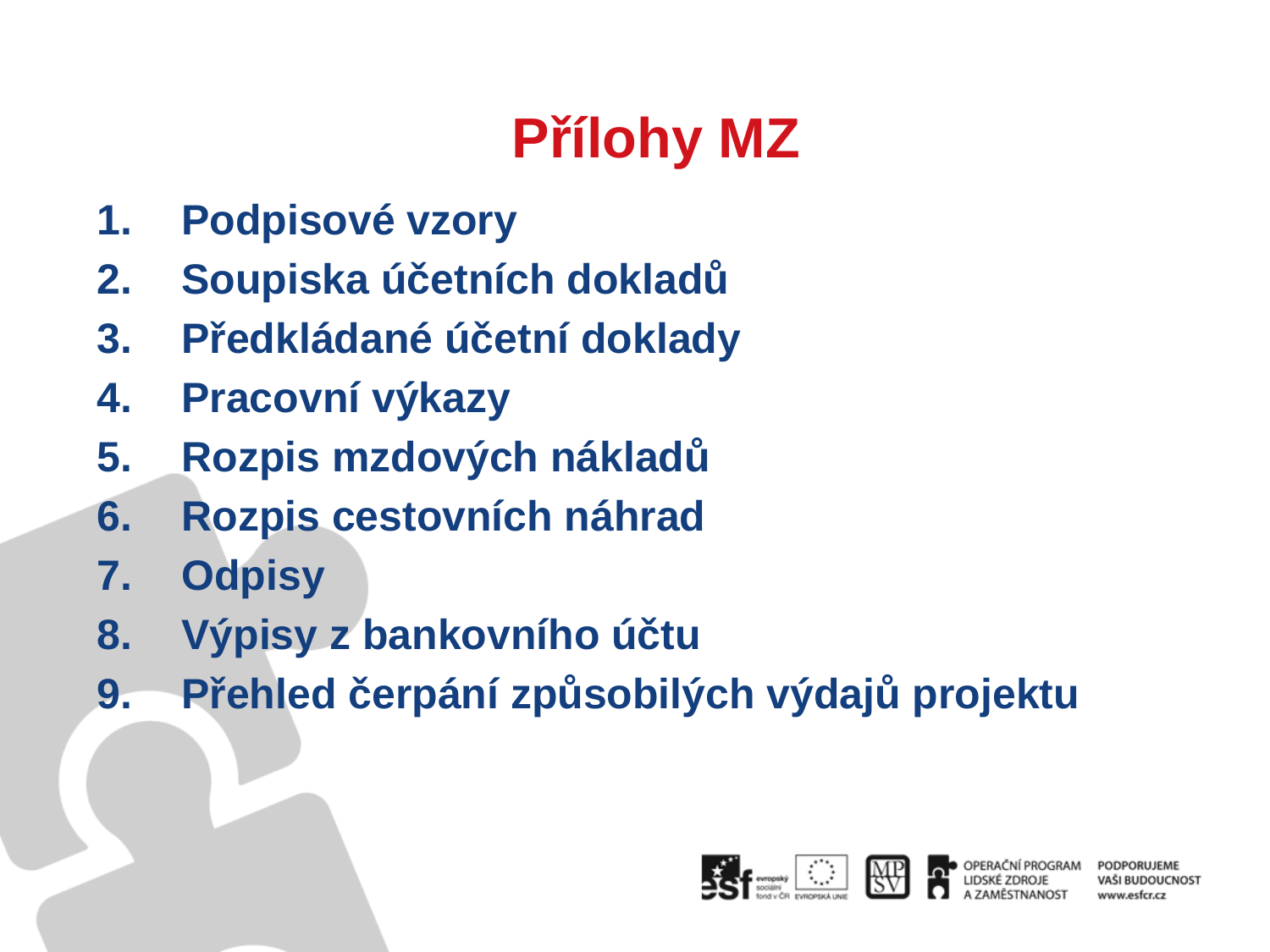

# Přílohy MZ
Podpisové vzory
Soupiska účetních dokladů
Předkládané účetní doklady
Pracovní výkazy
Rozpis mzdových nákladů
Rozpis cestovních náhrad
Odpisy
Výpisy z bankovního účtu
Přehled čerpání způsobilých výdajů projektu